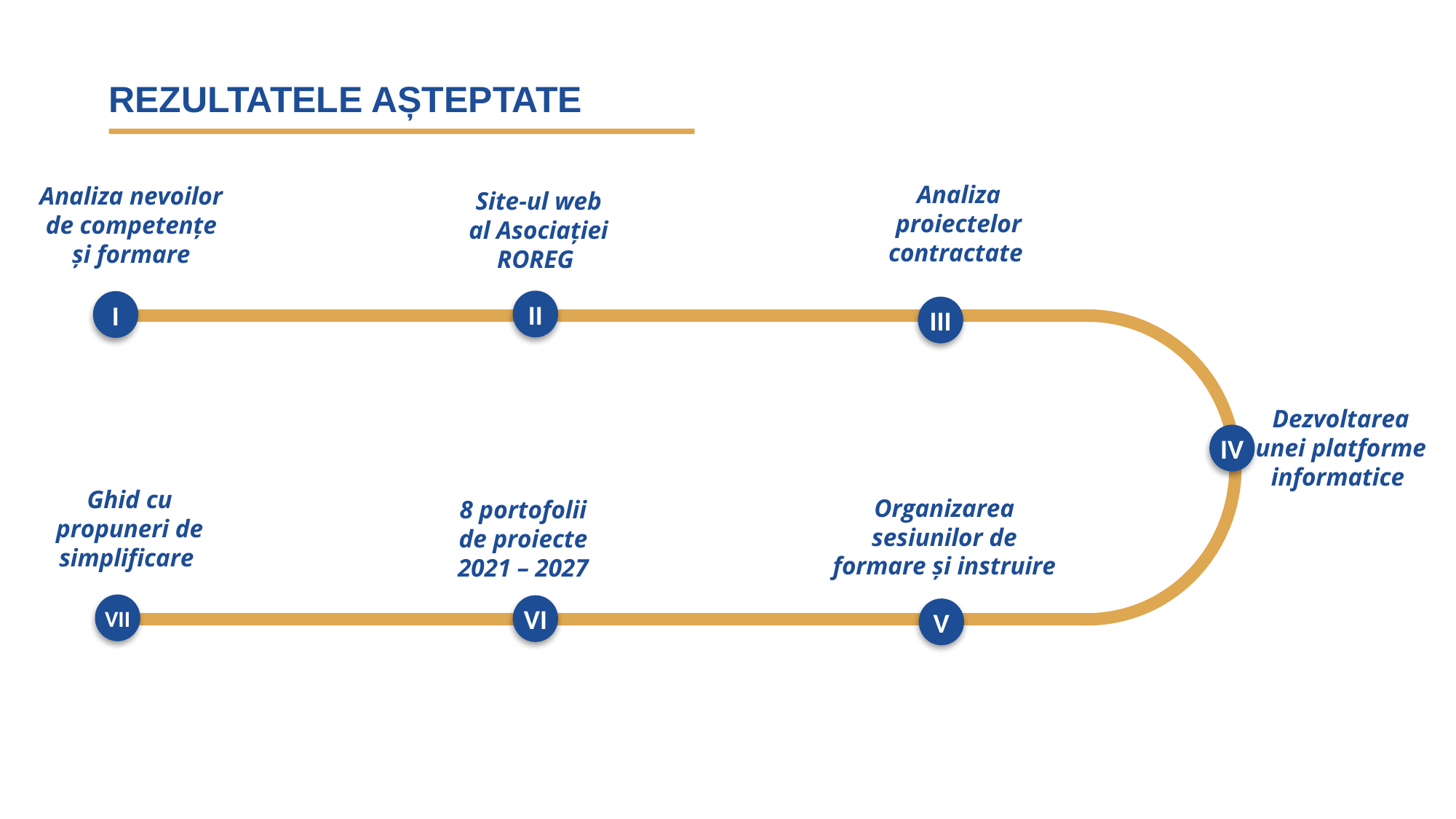

Rezultatele așteptate

Analiza proiectelor contractate
Analiza nevoilor de competențe și formare
Site-ul web al Asociației ROREG
II
I
III

Dezvoltarea unei platforme informatice
IV
Ghid cu propuneri de simplificare
Organizarea sesiunilor de formare și instruire
8 portofolii de proiecte 2021 – 2027
VII
VI
V